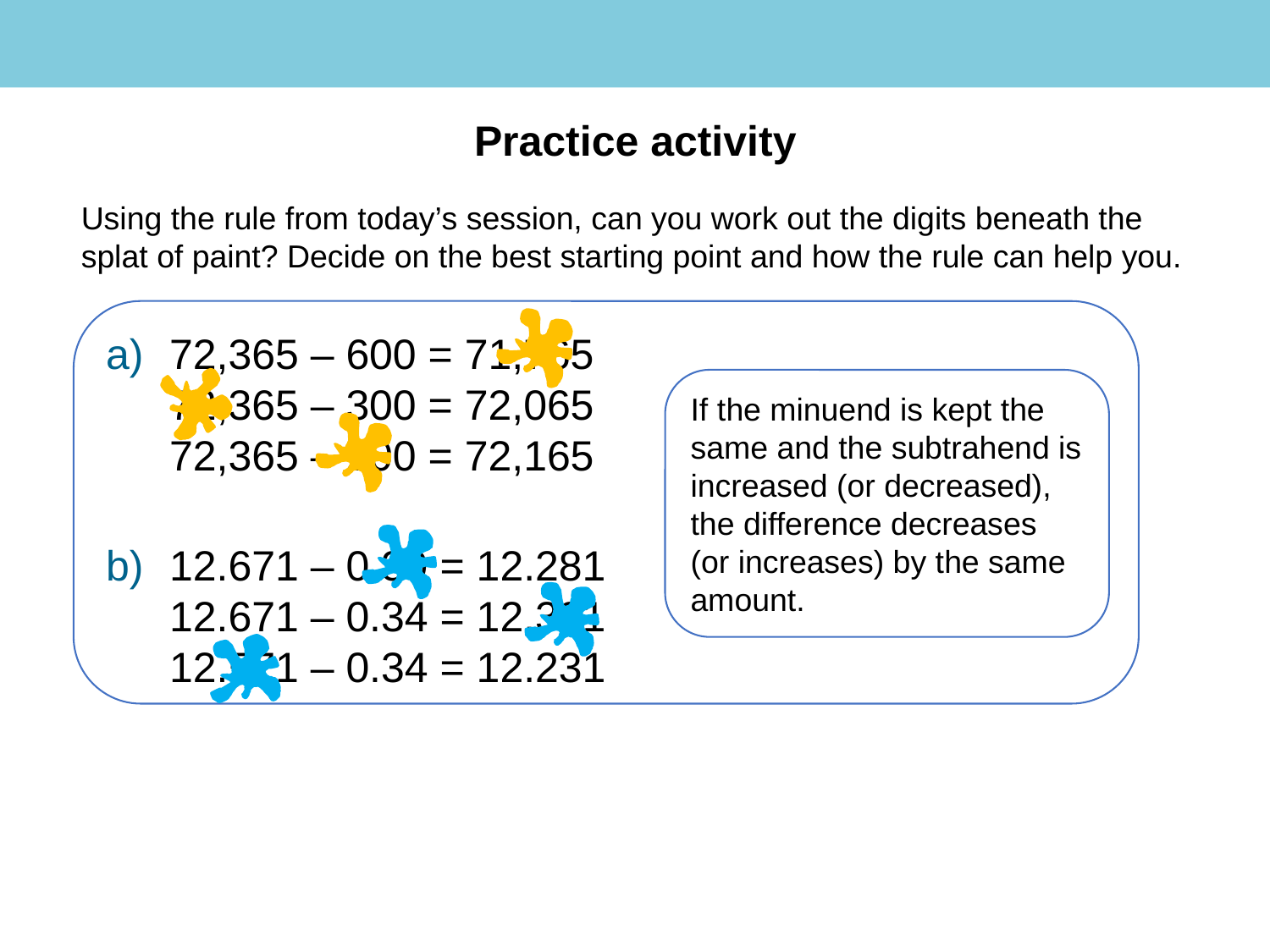

Practice activity
Using the rule from today’s session, can you work out the digits beneath the splat of paint? Decide on the best starting point and how the rule can help you.
72,365 – 600 = 71,765
72,365 – 300 = 72,065
72,365 – 200 = 72,165
12.671 – 0.39 = 12.281
12.671 – 0.34 = 12.331
12.571 – 0.34 = 12.231

If the minuend is kept the same and the subtrahend is increased (or decreased), the difference decreases (or increases) by the same amount.